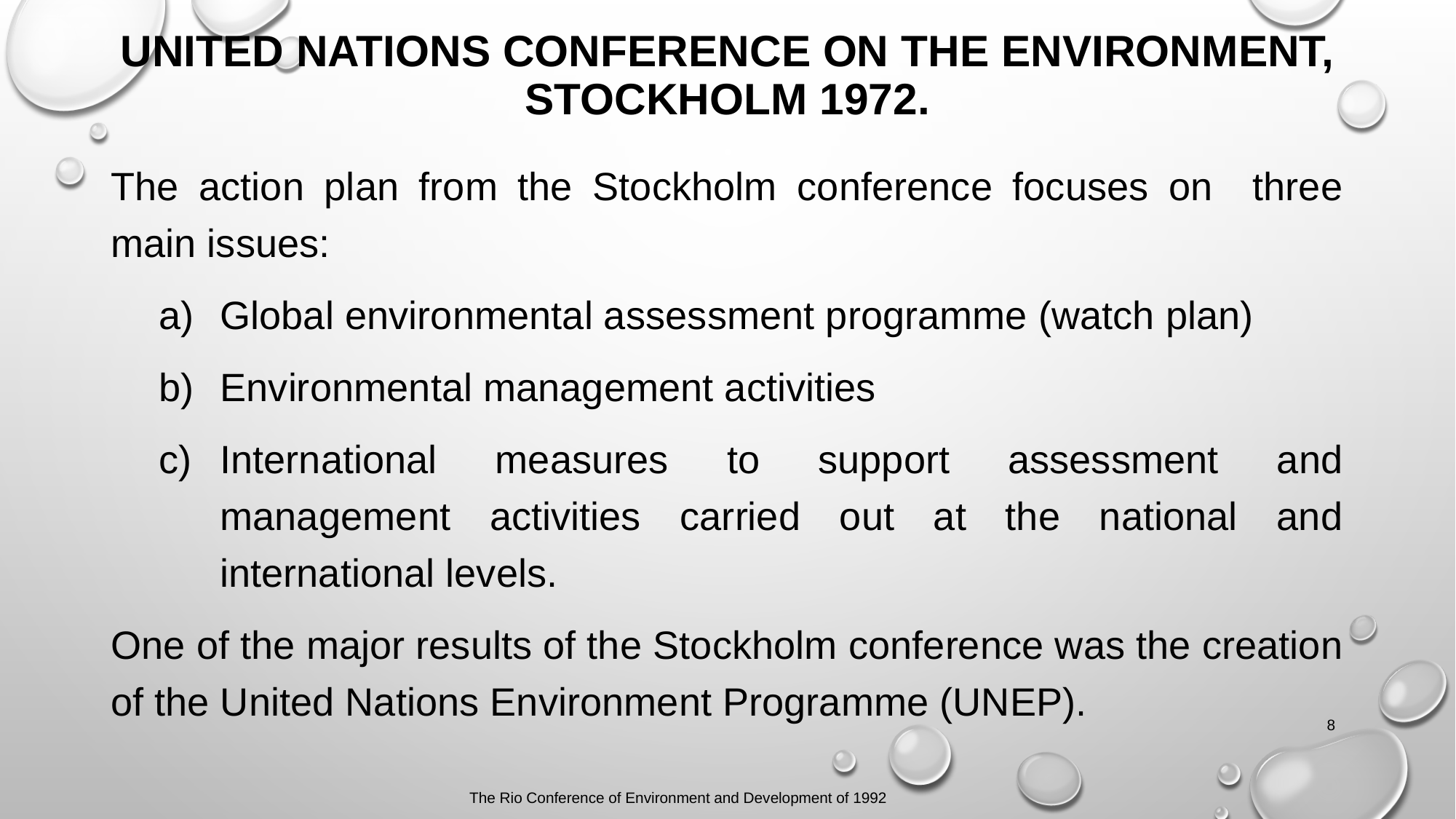

# United Nations Conference on the Environment, Stockholm 1972.
The action plan from the Stockholm conference focuses on  three main issues:
Global environmental assessment programme (watch plan)
Environmental management activities
International measures to support assessment and management activities carried out at the national and international levels.
One of the major results of the Stockholm conference was the creation of the United Nations Environment Programme (UNEP).
8
The Rio Conference of Environment and Development of 1992